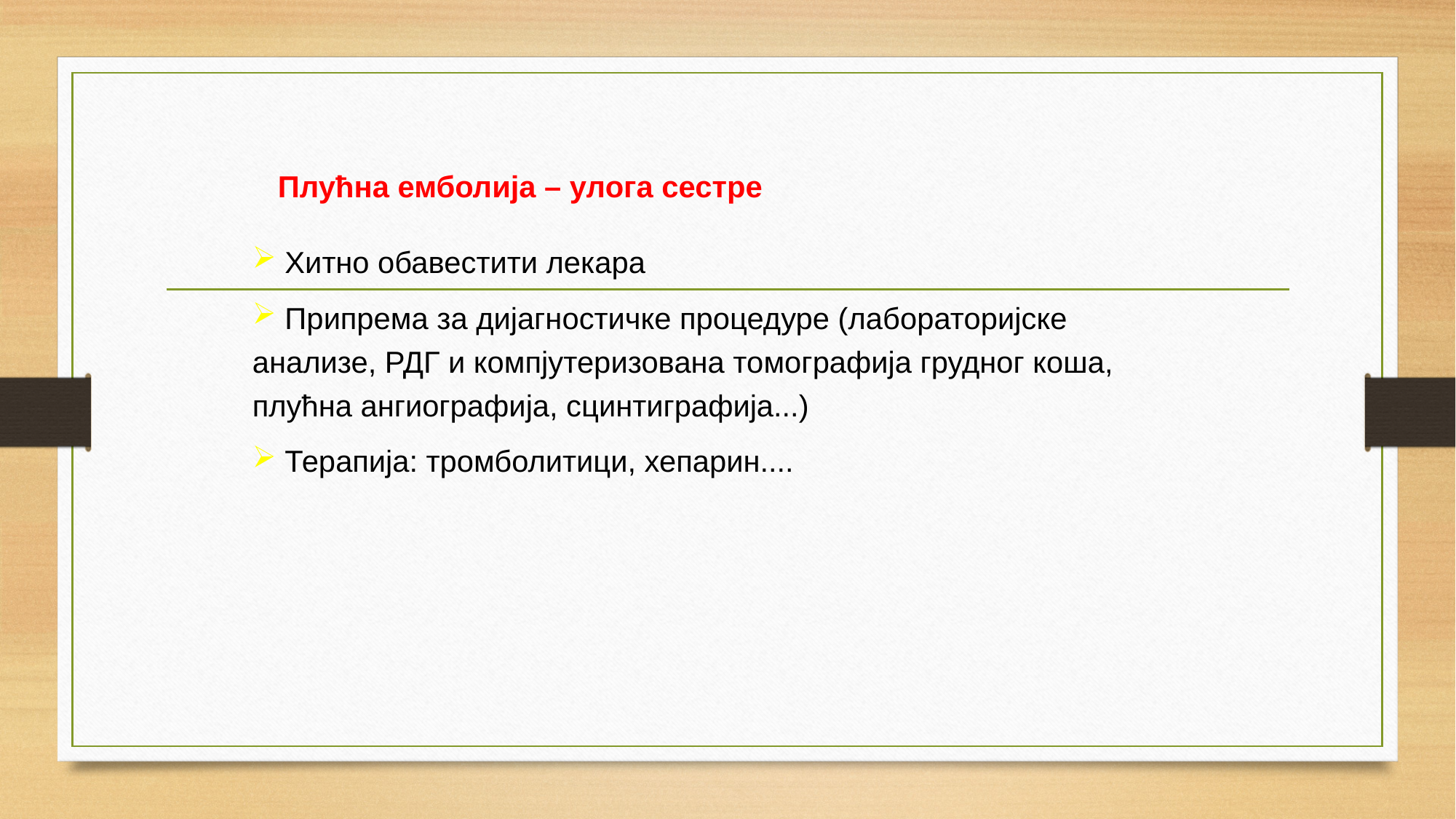

Плућна емболија – улога сестре
 Хитно обавестити лекара
 Припрема за дијагностичке процедуре (лабораторијске анализе, РДГ и компјутеризована томографија грудног коша, плућна ангиографија, сцинтиграфија...)
 Терапија: тромболитици, хепарин....